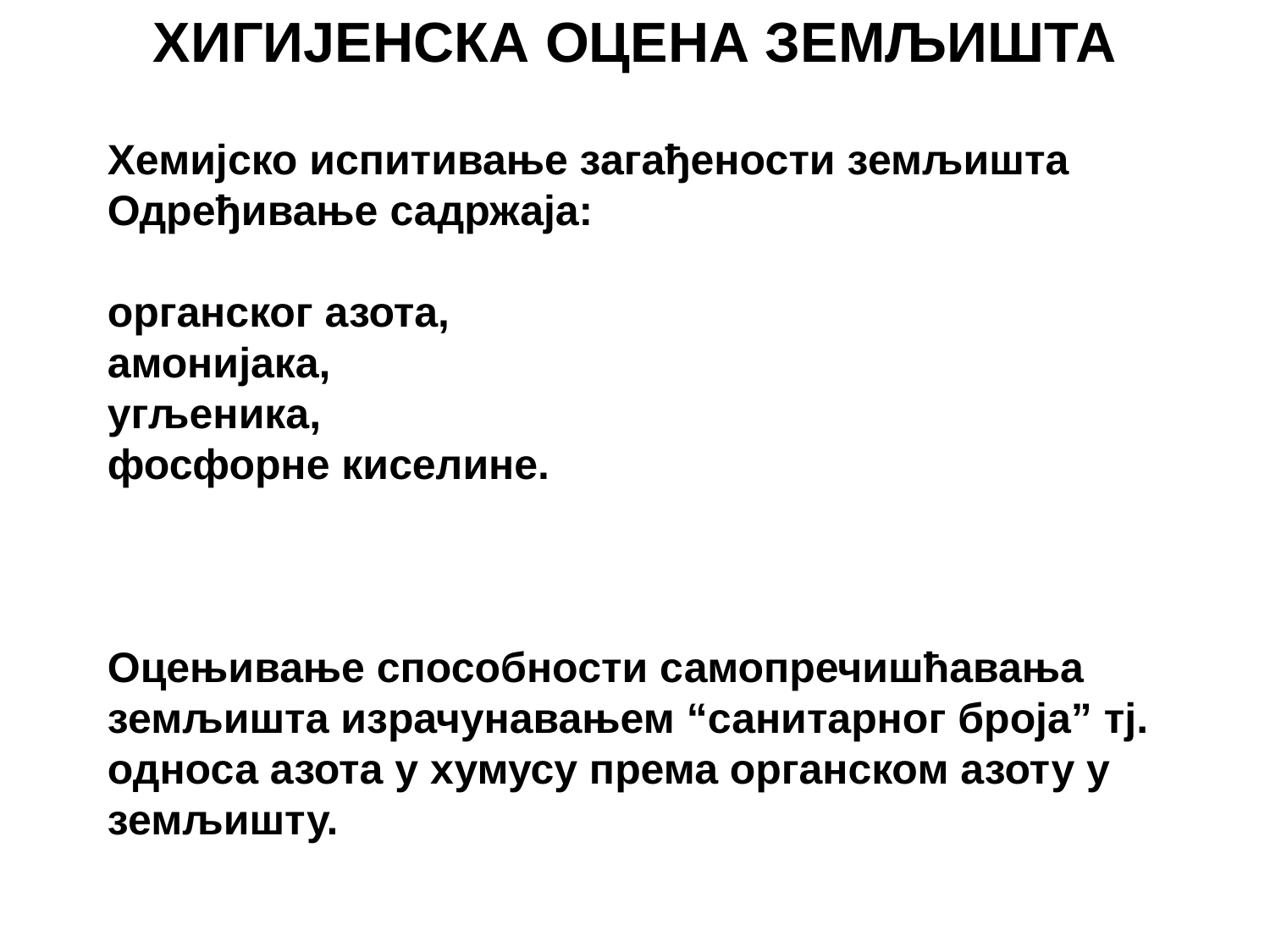

ХИГИЈЕНСКА ОЦЕНА ЗЕМЉИШТА
Хемијско испитивање загађености земљишта
Одређивање садржаја:

органског азота,
амонијака,
угљеника,
фосфорне киселине.

Оцењивање способности самопречишћавања земљишта израчунавањем “санитарног броја” тј. односа азота у хумусу према органском азоту у земљишту.